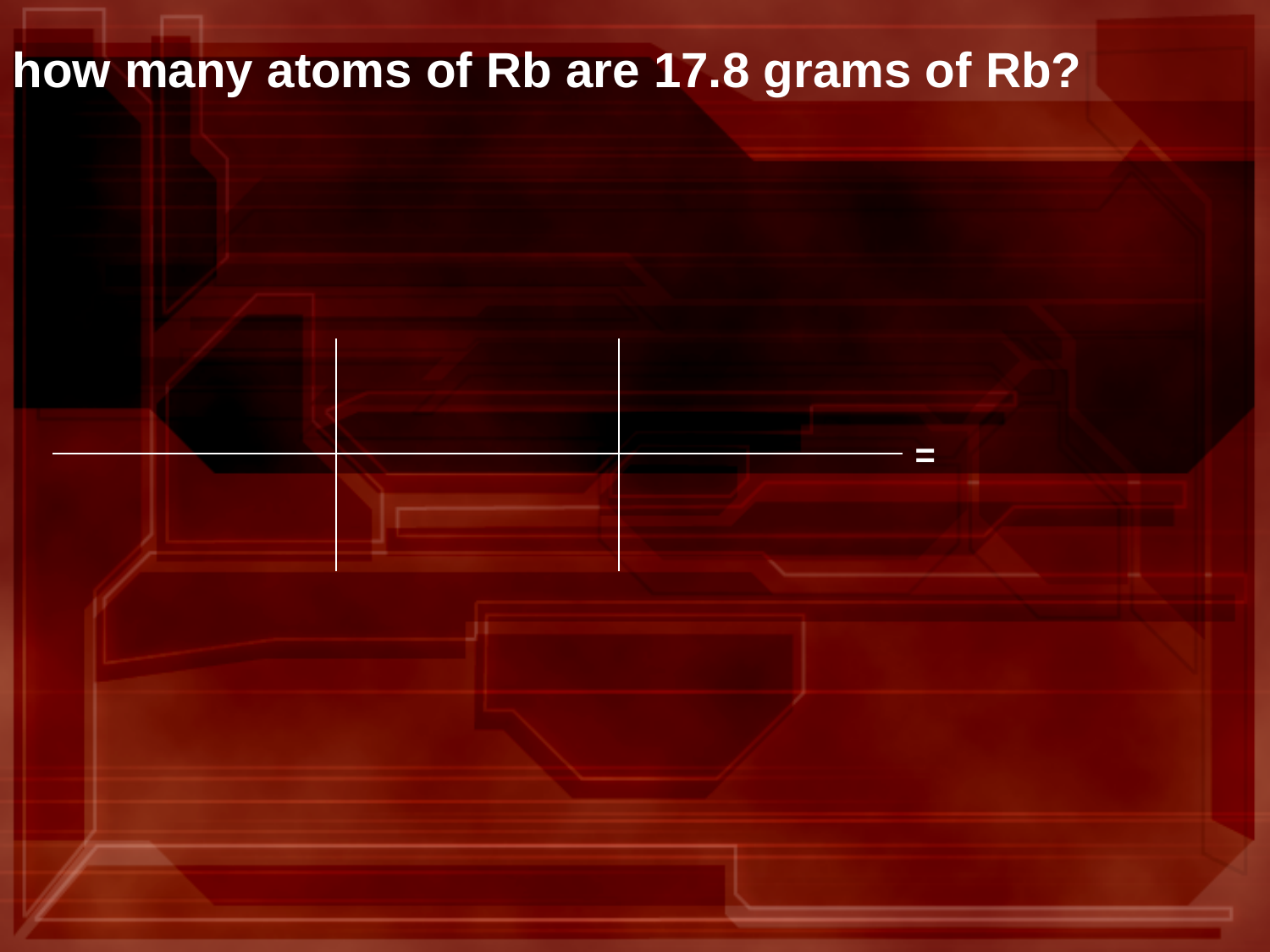

how many atoms of Rb are 17.8 grams of Rb?
|  |  |  | = |
| --- | --- | --- | --- |
|  |  |  |  |